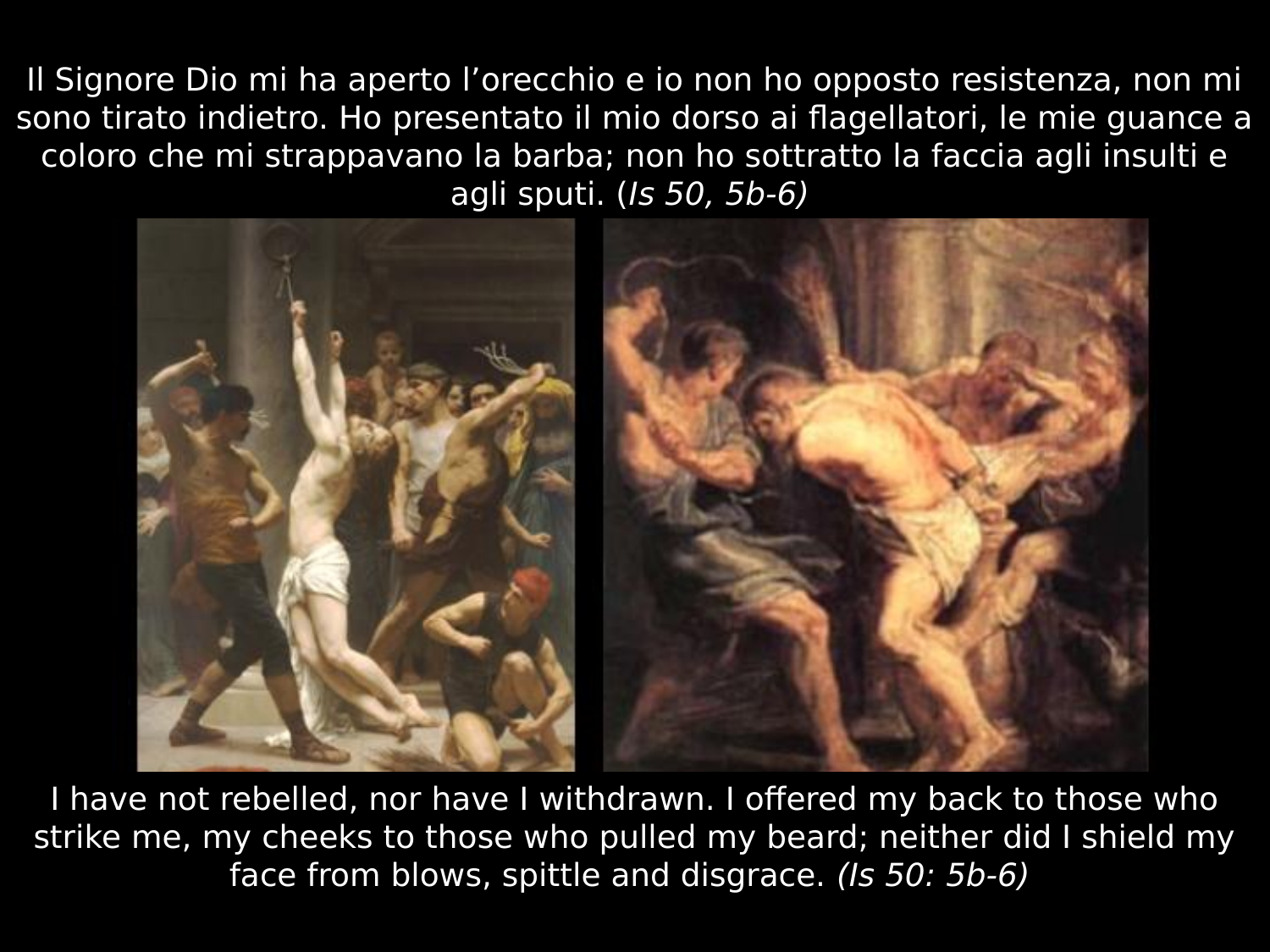

#
Il Signore Dio mi ha aperto l’orecchio e io non ho opposto resistenza, non mi sono tirato indietro. Ho presentato il mio dorso ai flagellatori, le mie guance a coloro che mi strappavano la barba; non ho sottratto la faccia agli insulti e agli sputi. (Is 50, 5b-6)
I have not rebelled, nor have I withdrawn. I offered my back to those who strike me, my cheeks to those who pulled my beard; neither did I shield my face from blows, spittle and disgrace. (Is 50: 5b-6)